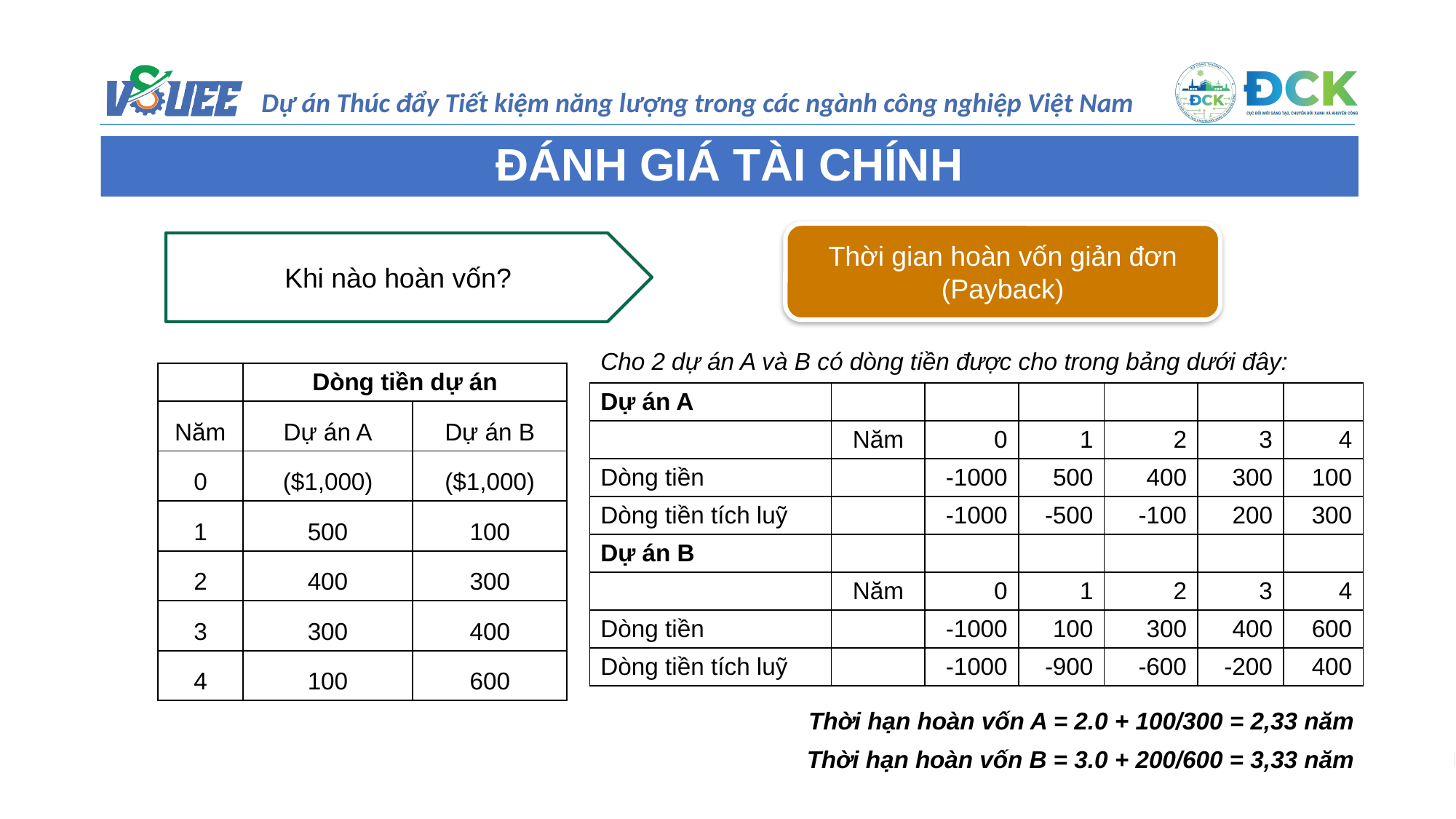

ĐÁNH GIÁ TÀI CHÍNH
Thời gian hoàn vốn giản đơn (Payback)
Khi nào hoàn vốn?
Cho 2 dự án A và B có dòng tiền được cho trong bảng dưới đây:
|  | Dòng tiền dự án |  |
| --- | --- | --- |
| Năm | Dự án A | Dự án B |
| 0 | ($1,000) | ($1,000) |
| 1 | 500 | 100 |
| 2 | 400 | 300 |
| 3 | 300 | 400 |
| 4 | 100 | 600 |
| Dự án A |  |  |  |  |  |  |
| --- | --- | --- | --- | --- | --- | --- |
|  | Năm | 0 | 1 | 2 | 3 | 4 |
| Dòng tiền |  | -1000 | 500 | 400 | 300 | 100 |
| Dòng tiền tích luỹ |  | -1000 | -500 | -100 | 200 | 300 |
| Dự án B |  |  |  |  |  |  |
|  | Năm | 0 | 1 | 2 | 3 | 4 |
| Dòng tiền |  | -1000 | 100 | 300 | 400 | 600 |
| Dòng tiền tích luỹ |  | -1000 | -900 | -600 | -200 | 400 |

Thời hạn hoàn vốn A = 2.0 + 100/300 = 2,33 năm
Thời hạn hoàn vốn B = 3.0 + 200/600 = 3,33 năm